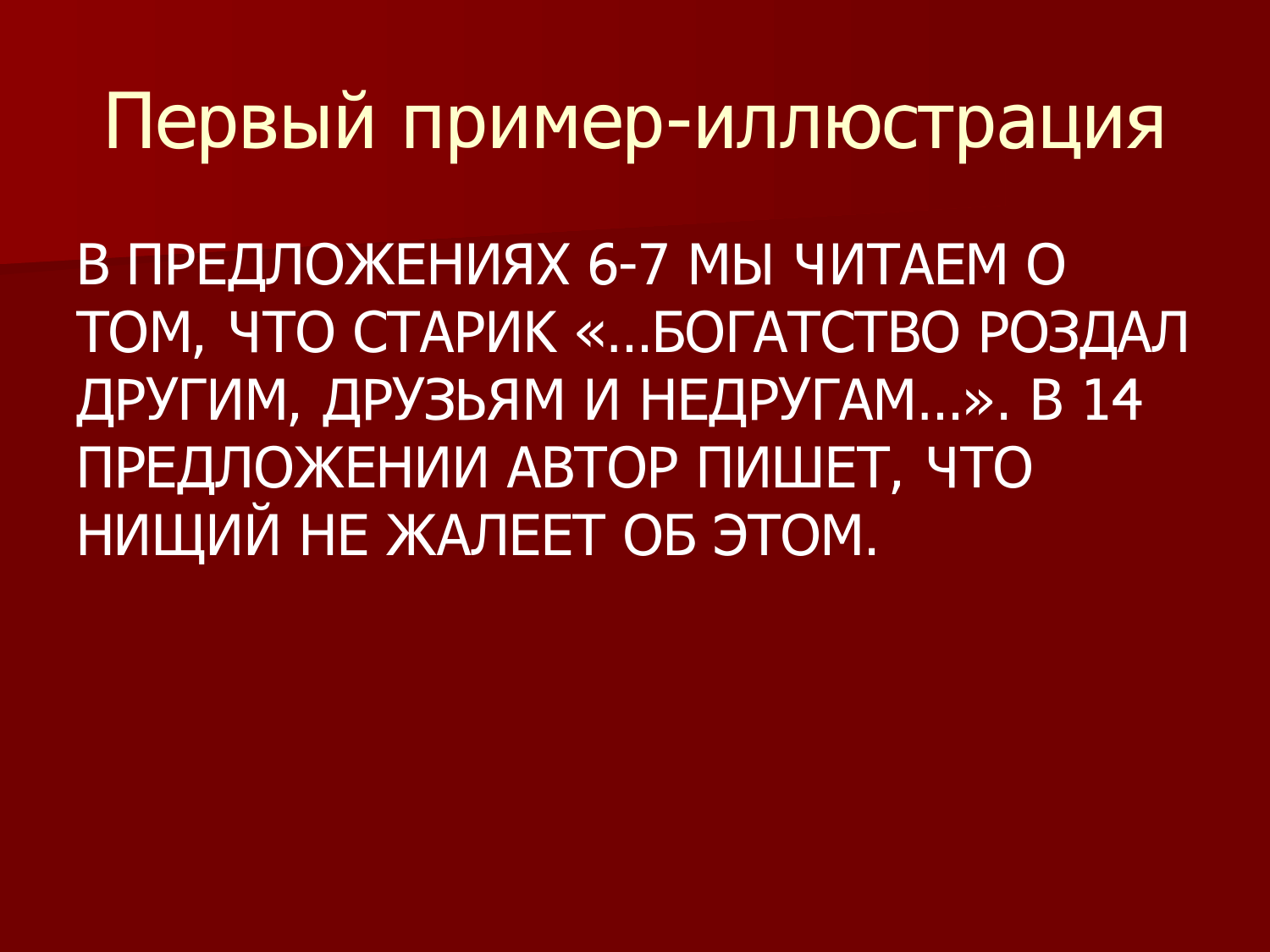

# Первый пример-иллюстрация
В ПРЕДЛОЖЕНИЯХ 6-7 МЫ ЧИТАЕМ О ТОМ, ЧТО СТАРИК «…БОГАТСТВО РОЗДАЛ ДРУГИМ, ДРУЗЬЯМ И НЕДРУГАМ…». В 14 ПРЕДЛОЖЕНИИ АВТОР ПИШЕТ, ЧТО НИЩИЙ НЕ ЖАЛЕЕТ ОБ ЭТОМ.